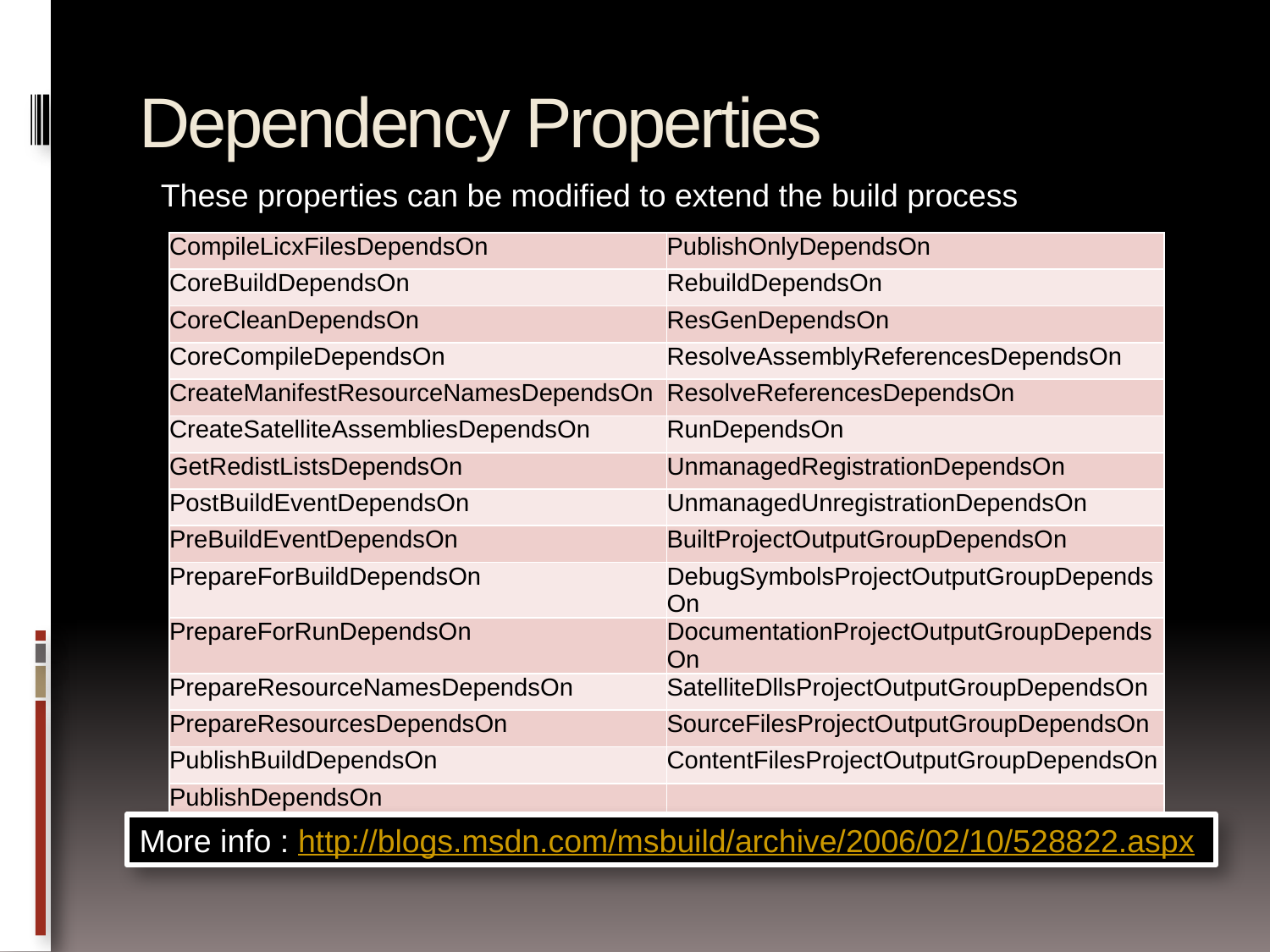

# Dependency Properties
These properties can be modified to extend the build process
| CompileLicxFilesDependsOn | PublishOnlyDependsOn |
| --- | --- |
| CoreBuildDependsOn | RebuildDependsOn |
| CoreCleanDependsOn | ResGenDependsOn |
| CoreCompileDependsOn | ResolveAssemblyReferencesDependsOn |
| CreateManifestResourceNamesDependsOn | ResolveReferencesDependsOn |
| CreateSatelliteAssembliesDependsOn | RunDependsOn |
| GetRedistListsDependsOn | UnmanagedRegistrationDependsOn |
| PostBuildEventDependsOn | UnmanagedUnregistrationDependsOn |
| PreBuildEventDependsOn | BuiltProjectOutputGroupDependsOn |
| PrepareForBuildDependsOn | DebugSymbolsProjectOutputGroupDependsOn |
| PrepareForRunDependsOn | DocumentationProjectOutputGroupDependsOn |
| PrepareResourceNamesDependsOn | SatelliteDllsProjectOutputGroupDependsOn |
| PrepareResourcesDependsOn | SourceFilesProjectOutputGroupDependsOn |
| PublishBuildDependsOn | ContentFilesProjectOutputGroupDependsOn |
| PublishDependsOn |  |
More info : http://blogs.msdn.com/msbuild/archive/2006/02/10/528822.aspx